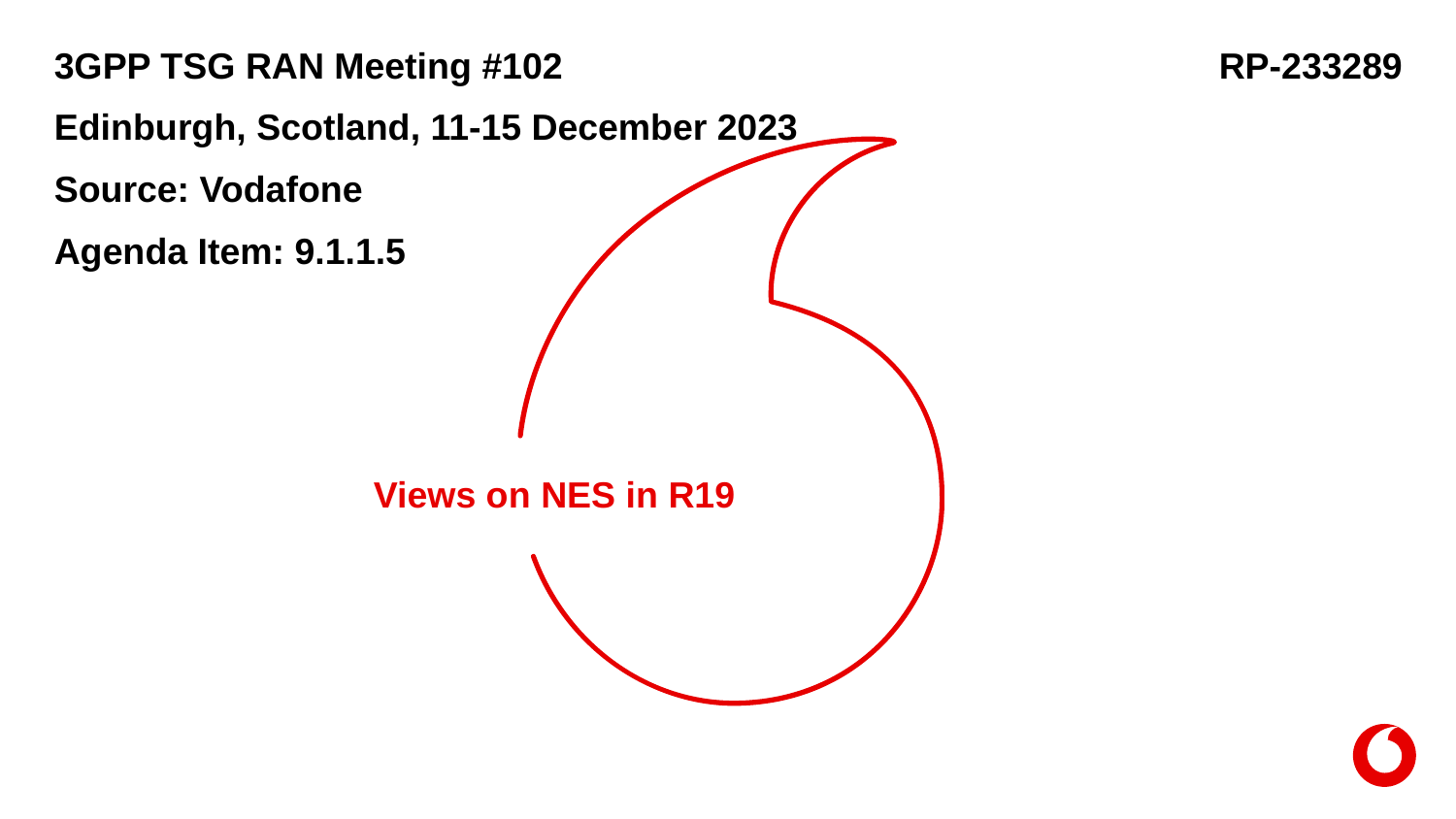

3GPP TSG RAN Meeting #102					RP-233289
Edinburgh, Scotland, 11-15 December 2023
Source: Vodafone
Agenda Item: 9.1.1.5
# Views on NES in R19